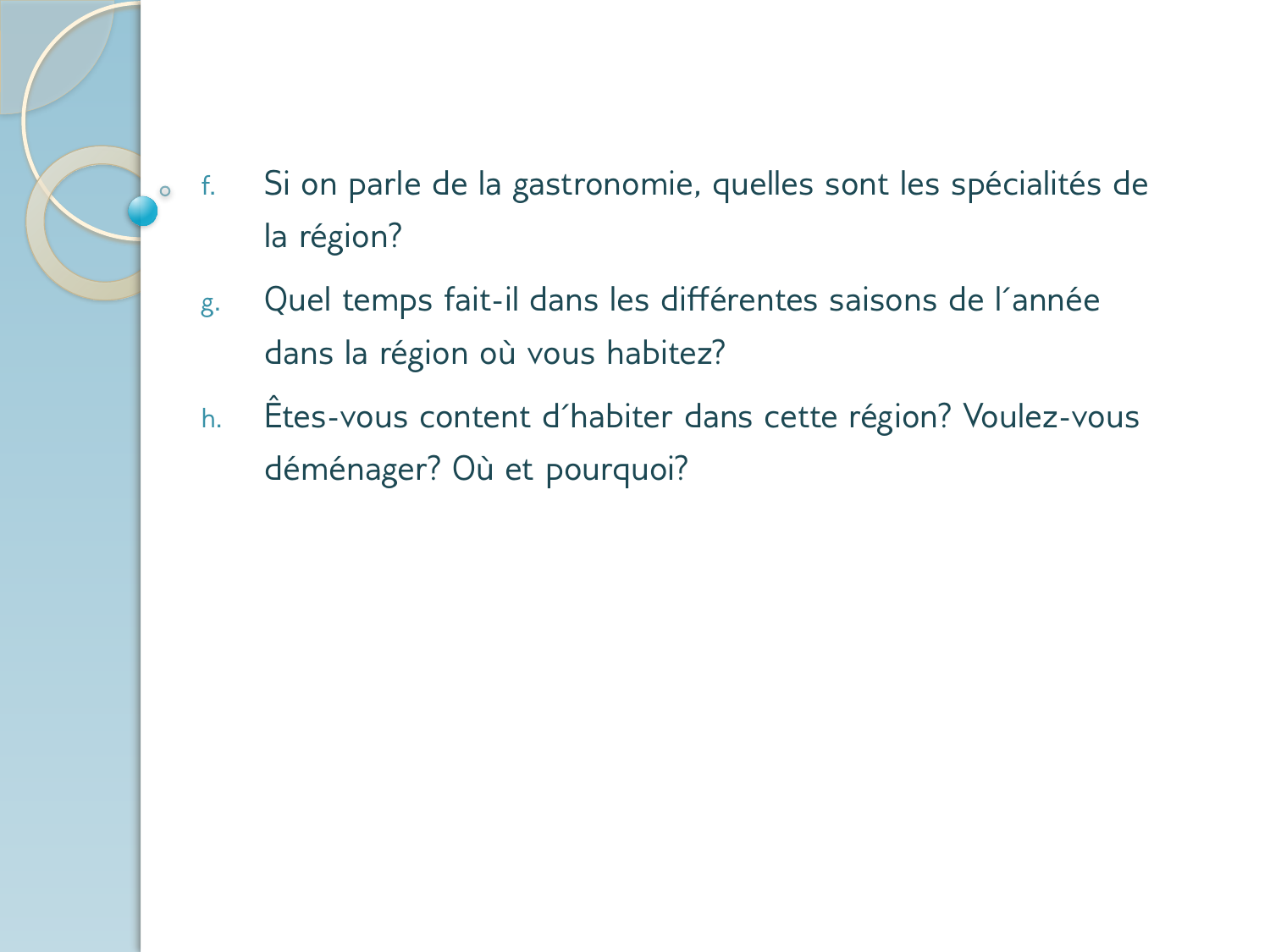

Si on parle de la gastronomie, quelles sont les spécialités de la région?
Quel temps fait-il dans les différentes saisons de l´année dans la région où vous habitez?
Êtes-vous content d´habiter dans cette région? Voulez-vous déménager? Où et pourquoi?